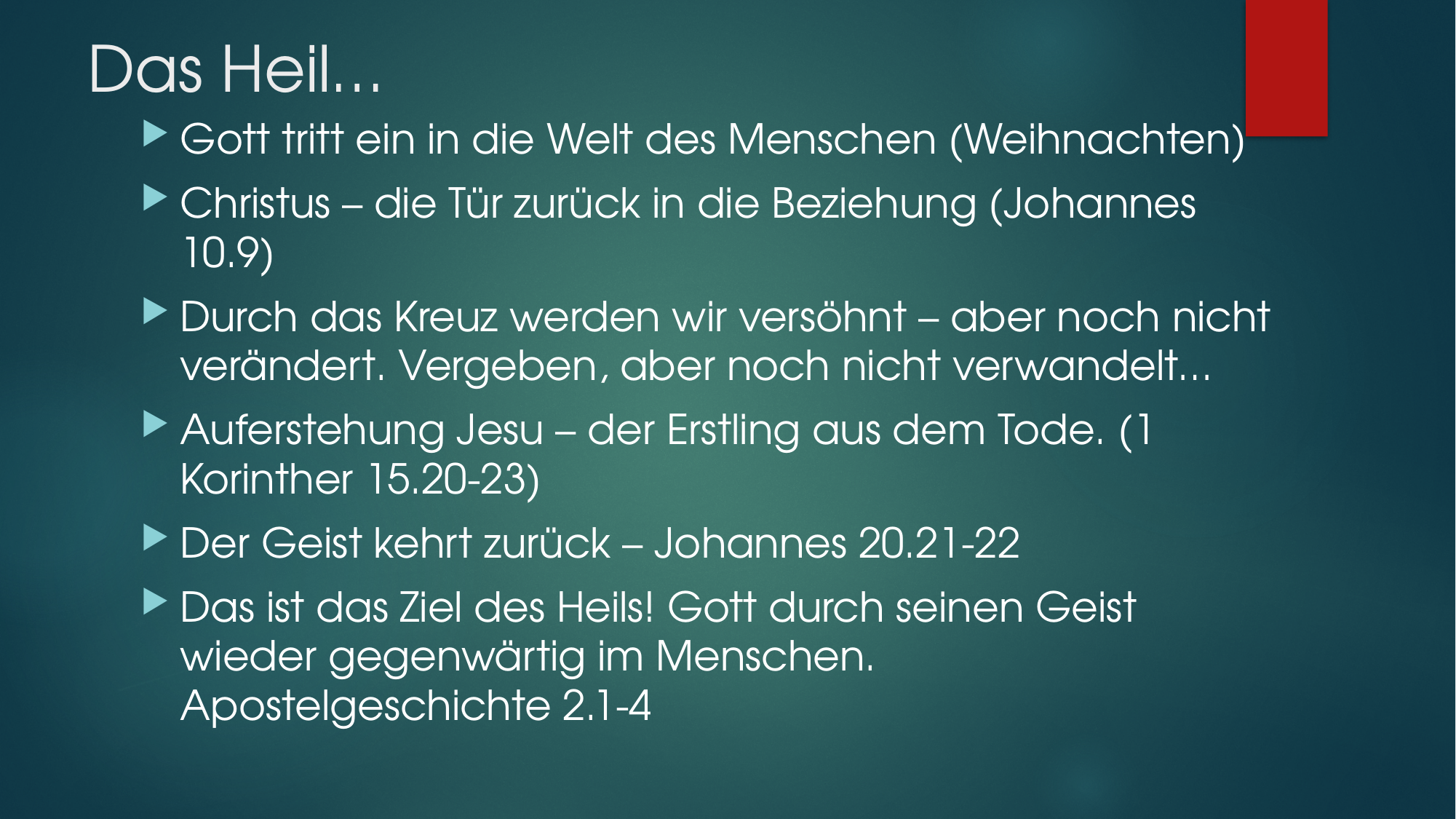

# Das Heil…
Gott tritt ein in die Welt des Menschen (Weihnachten)
Christus – die Tür zurück in die Beziehung (Johannes 10.9)
Durch das Kreuz werden wir versöhnt – aber noch nicht verändert. Vergeben, aber noch nicht verwandelt…
Auferstehung Jesu – der Erstling aus dem Tode. (1 Korinther 15.20-23)
Der Geist kehrt zurück – Johannes 20.21-22
Das ist das Ziel des Heils! Gott durch seinen Geist wieder gegenwärtig im Menschen.
Apostelgeschichte 2.1-4